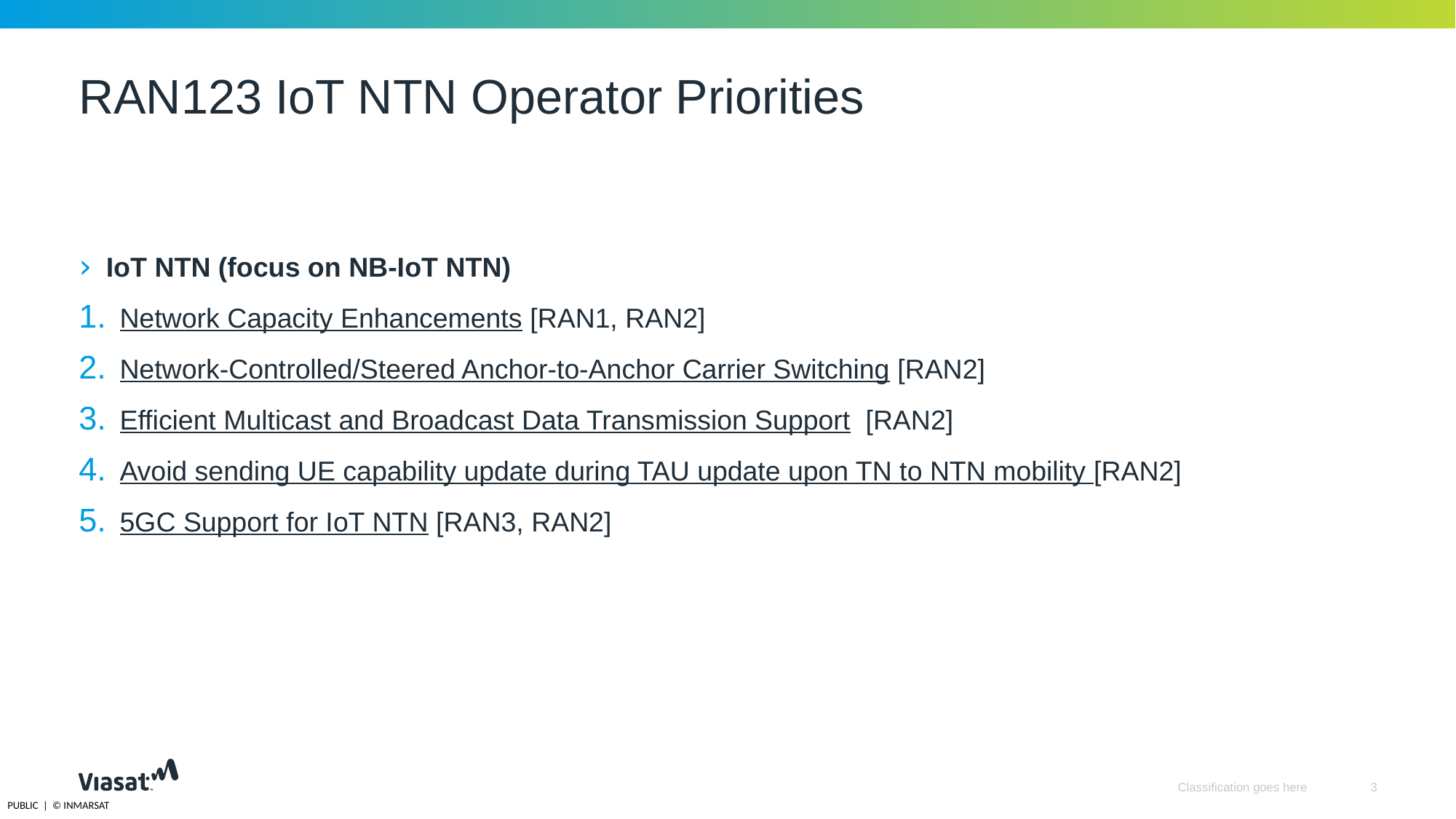

# RAN123 IoT NTN Operator Priorities
IoT NTN (focus on NB-IoT NTN)
Network Capacity Enhancements [RAN1, RAN2]
Network-Controlled/Steered Anchor-to-Anchor Carrier Switching [RAN2]
Efficient Multicast and Broadcast Data Transmission Support  [RAN2]
Avoid sending UE capability update during TAU update upon TN to NTN mobility [RAN2]
5GC Support for IoT NTN [RAN3, RAN2]

Classification goes here
3